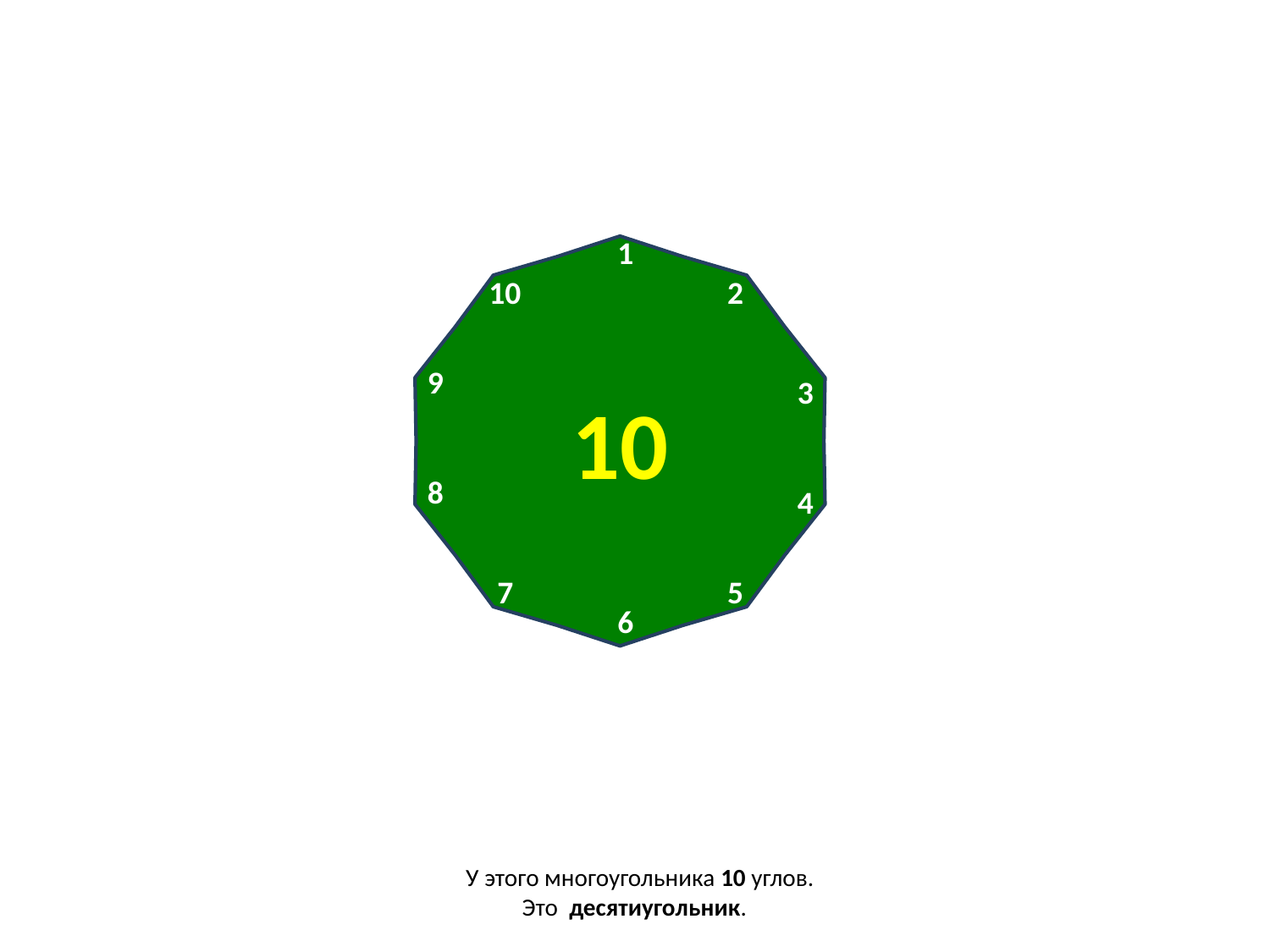

1
10
10
2
9
3
8
4
7
5
6
У этого многоугольника 10 углов.
Это  десятиугольник.